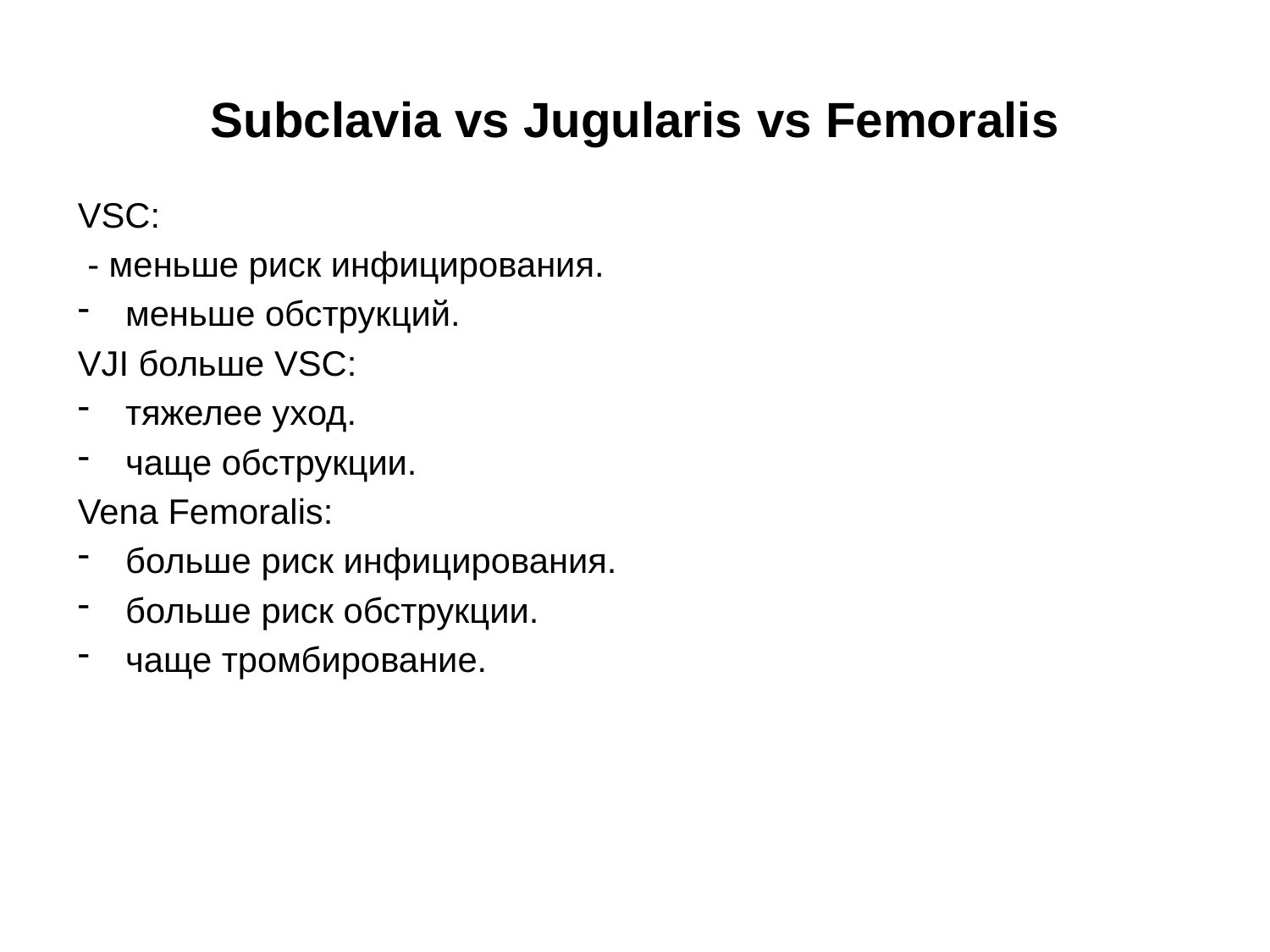

Subclavia vs Jugularis vs Femoralis
VSC:
 - меньше риск инфицирования.
меньше обструкций.
VJI больше VSC:
тяжелее уход.
чаще обструкции.
Vena Femoralis:
больше риск инфицирования.
больше риск обструкции.
чаще тромбирование.